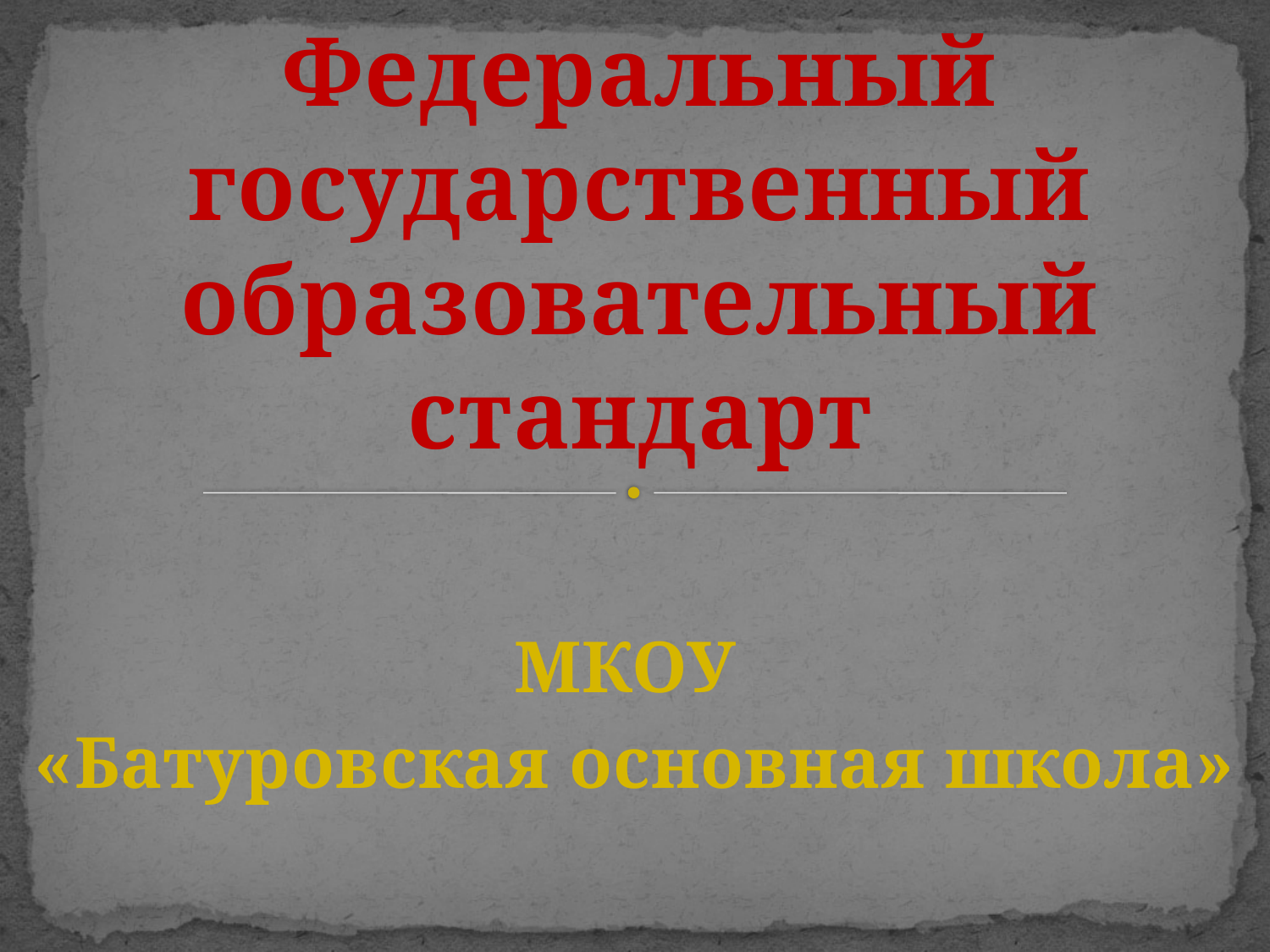

# Федеральный государственный образовательный стандарт
МКОУ
«Батуровская основная школа»